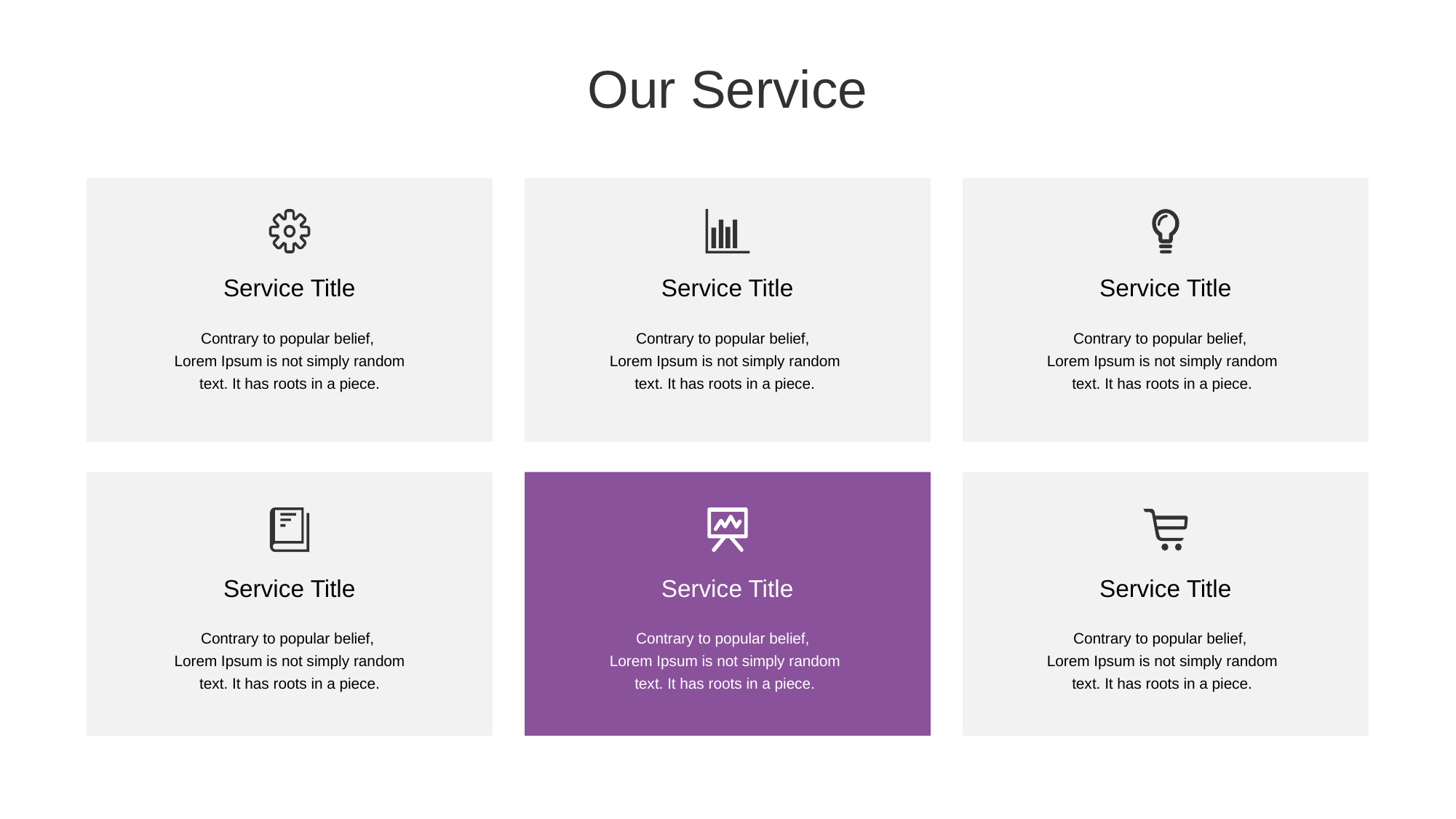

Our Service

Service Title
Service Title
Service Title
Contrary to popular belief,
Lorem Ipsum is not simply random text. It has roots in a piece.
Contrary to popular belief,
Lorem Ipsum is not simply random text. It has roots in a piece.
Contrary to popular belief,
Lorem Ipsum is not simply random text. It has roots in a piece.

Service Title
Service Title
Service Title
Contrary to popular belief,
Lorem Ipsum is not simply random text. It has roots in a piece.
Contrary to popular belief,
Lorem Ipsum is not simply random text. It has roots in a piece.
Contrary to popular belief,
Lorem Ipsum is not simply random text. It has roots in a piece.